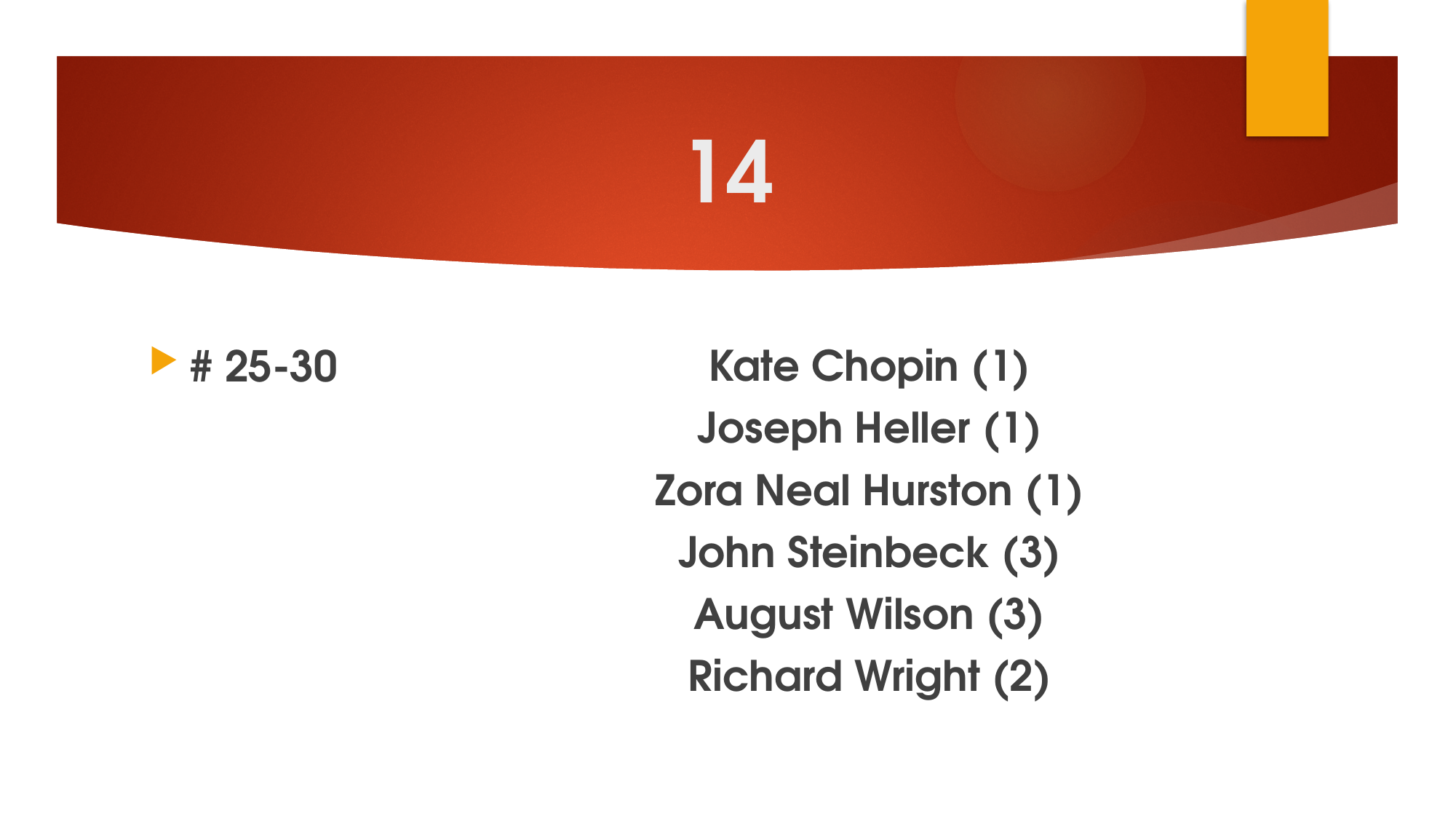

# 14
# 25-30
Kate Chopin (1)
Joseph Heller (1)
Zora Neal Hurston (1)
John Steinbeck (3)
August Wilson (3)
Richard Wright (2)